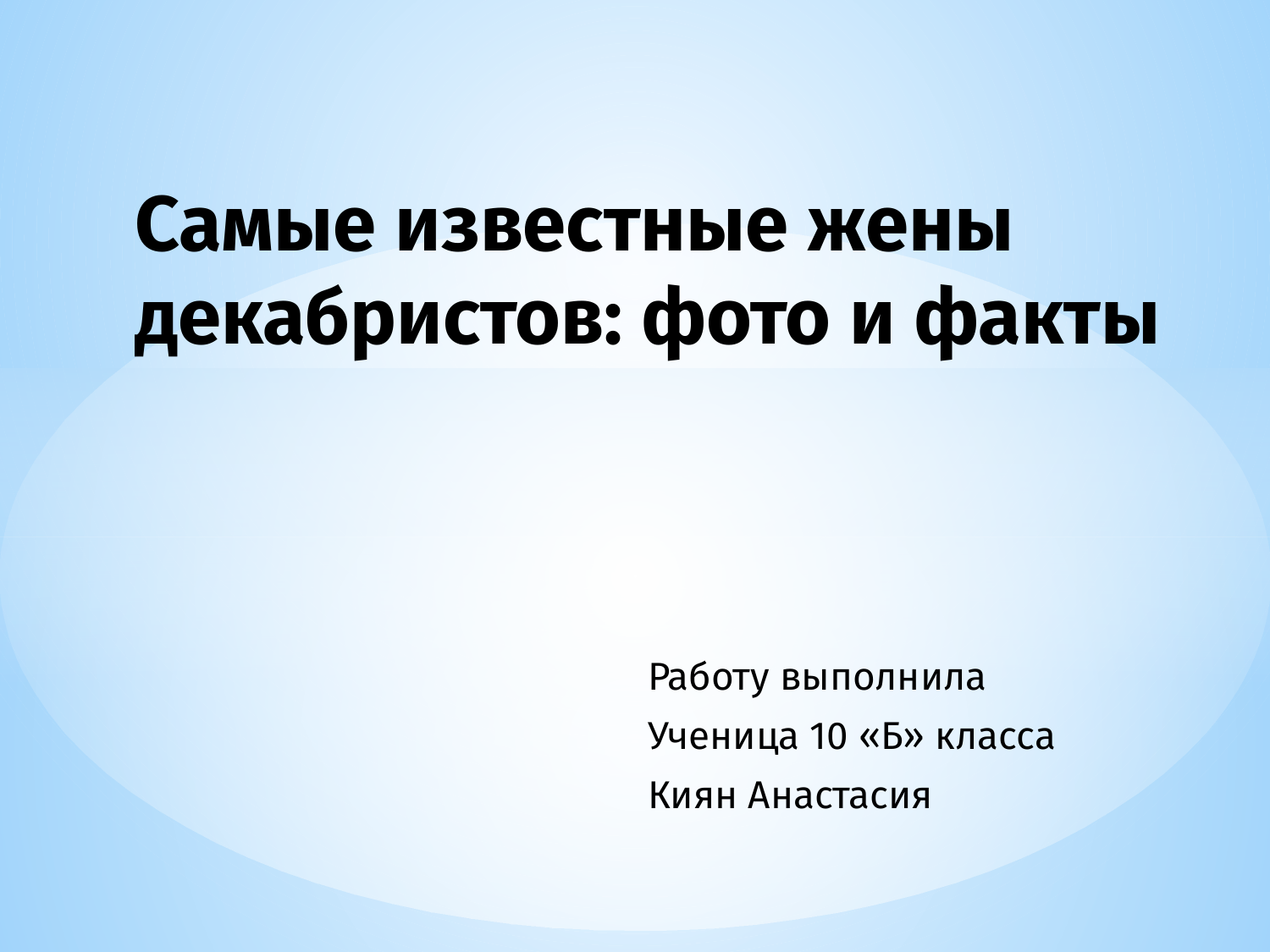

# Самые известные жены декабристов: фото и факты
Работу выполнила
Ученица 10 «Б» класса
Киян Анастасия